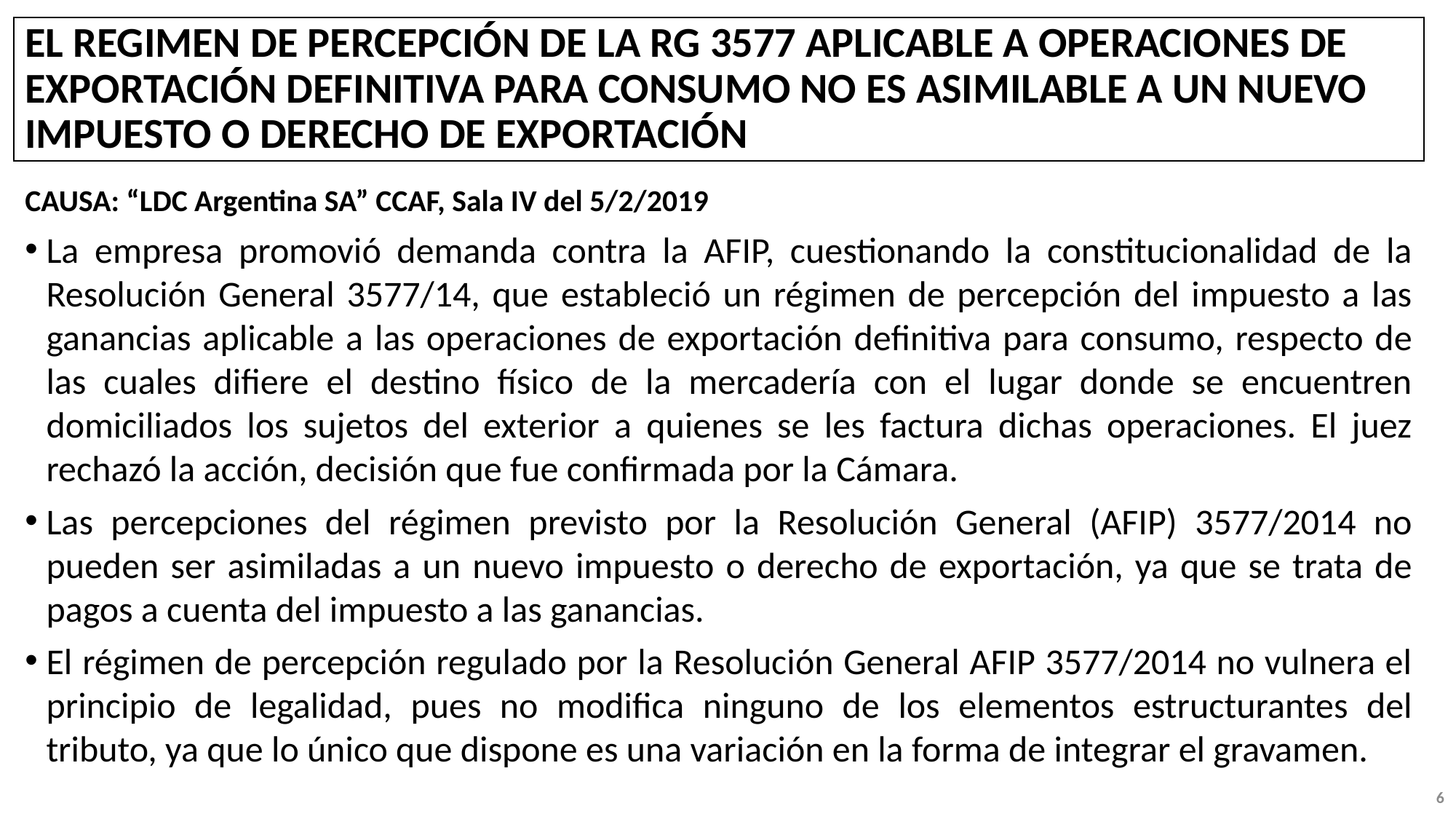

# EL REGIMEN DE PERCEPCIÓN DE LA RG 3577 APLICABLE A OPERACIONES DE EXPORTACIÓN DEFINITIVA PARA CONSUMO NO ES ASIMILABLE A UN NUEVO IMPUESTO O DERECHO DE EXPORTACIÓN
CAUSA: “LDC Argentina SA” CCAF, Sala IV del 5/2/2019
La empresa promovió demanda contra la AFIP, cuestionando la constitucionalidad de la Resolución General 3577/14, que estableció un régimen de percepción del impuesto a las ganancias aplicable a las operaciones de exportación definitiva para consumo, respecto de las cuales difiere el destino físico de la mercadería con el lugar donde se encuentren domiciliados los sujetos del exterior a quienes se les factura dichas operaciones. El juez rechazó la acción, decisión que fue confirmada por la Cámara.
Las percepciones del régimen previsto por la Resolución General (AFIP) 3577/2014 no pueden ser asimiladas a un nuevo impuesto o derecho de exportación, ya que se trata de pagos a cuenta del impuesto a las ganancias.
El régimen de percepción regulado por la Resolución General AFIP 3577/2014 no vulnera el principio de legalidad, pues no modifica ninguno de los elementos estructurantes del tributo, ya que lo único que dispone es una variación en la forma de integrar el gravamen.
6